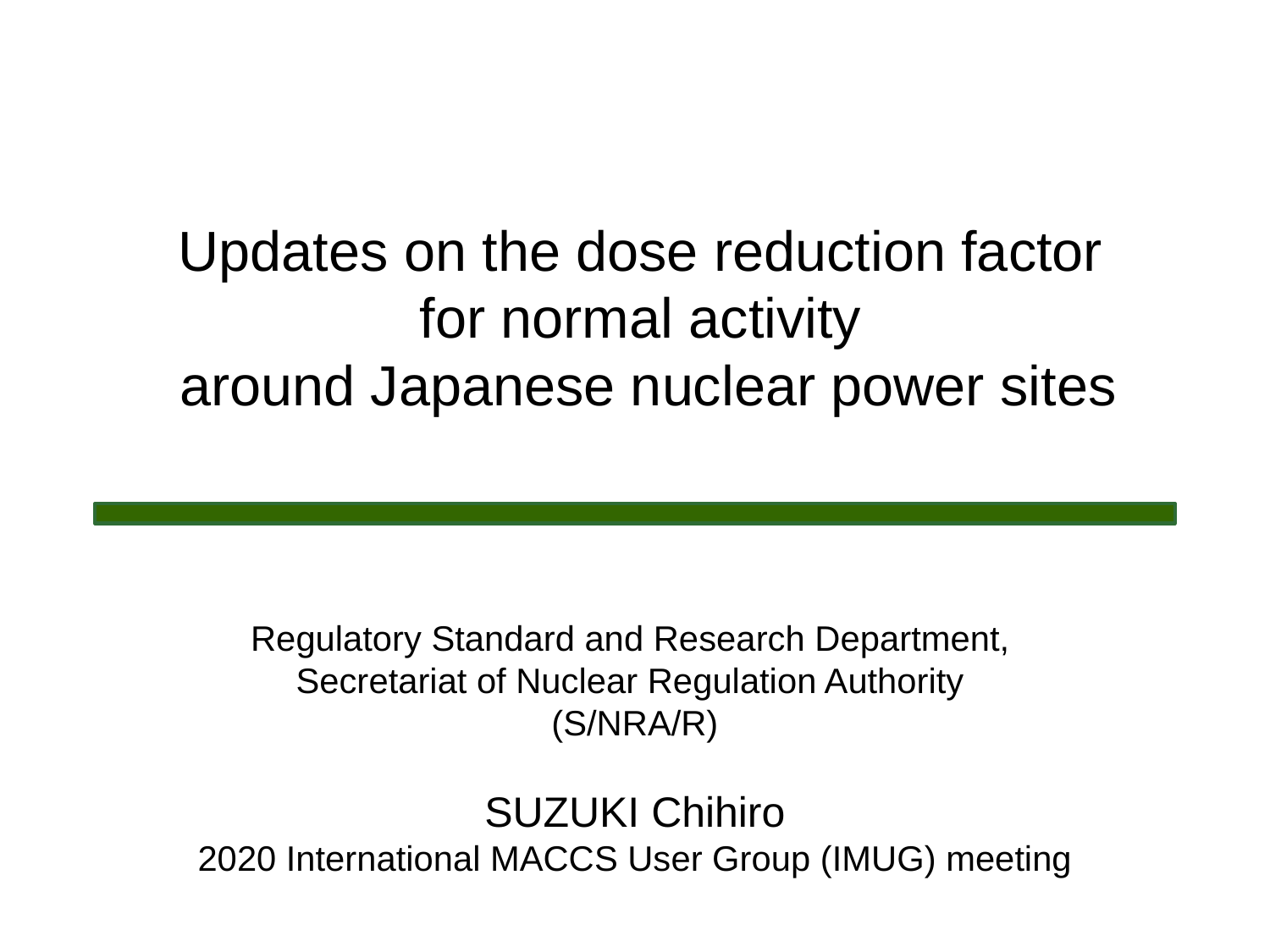

Updates on the dose reduction factor
for normal activity
around Japanese nuclear power sites
Regulatory Standard and Research Department,
Secretariat of Nuclear Regulation Authority
(S/NRA/R)

SUZUKI Chihiro
2020 International MACCS User Group (IMUG) meeting